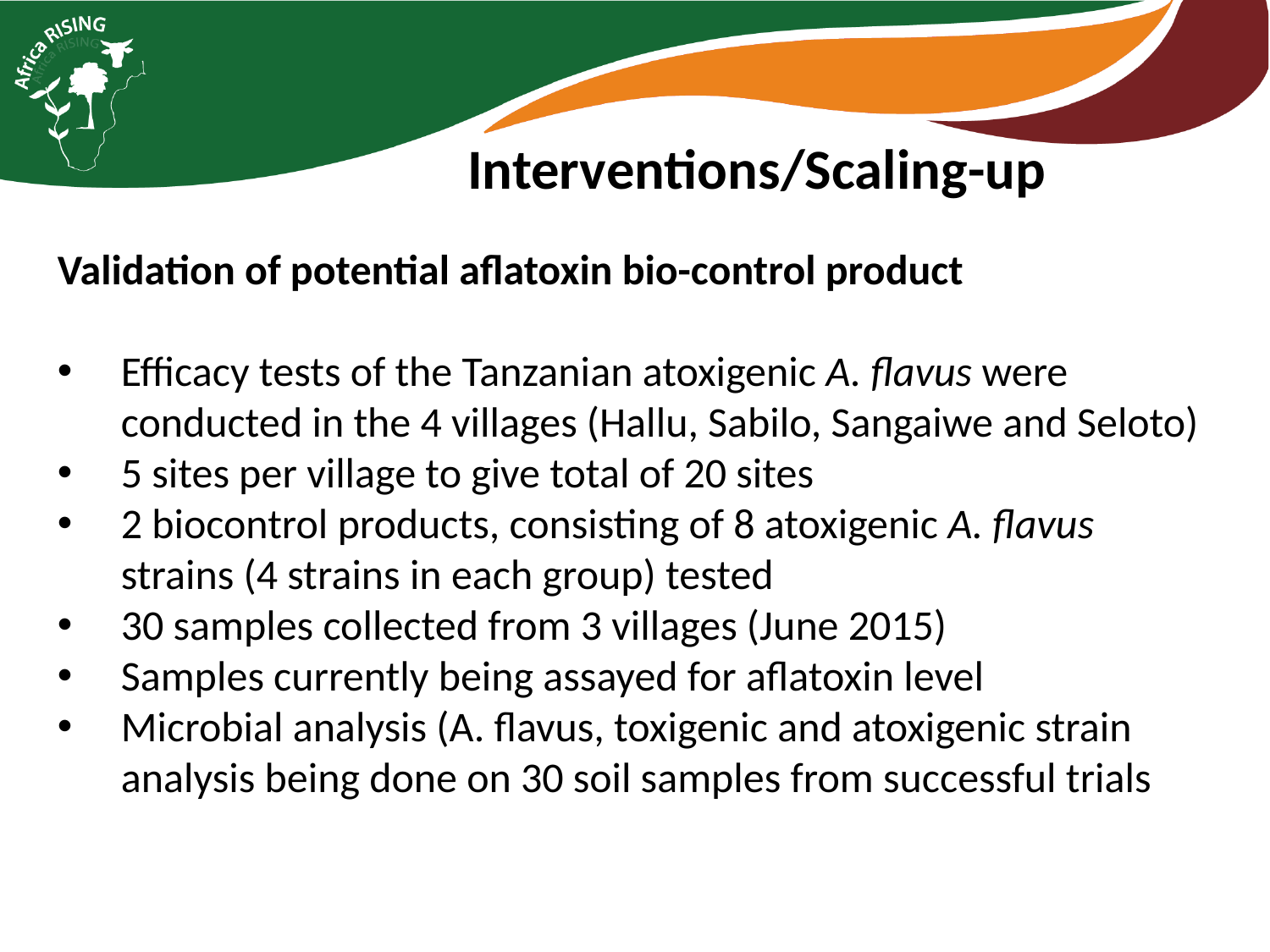

Interventions/Scaling-up
Validation of potential aflatoxin bio-control product

Efficacy tests of the Tanzanian atoxigenic A. flavus were conducted in the 4 villages (Hallu, Sabilo, Sangaiwe and Seloto)
5 sites per village to give total of 20 sites
2 biocontrol products, consisting of 8 atoxigenic A. flavus strains (4 strains in each group) tested
30 samples collected from 3 villages (June 2015)
Samples currently being assayed for aflatoxin level
Microbial analysis (A. flavus, toxigenic and atoxigenic strain analysis being done on 30 soil samples from successful trials